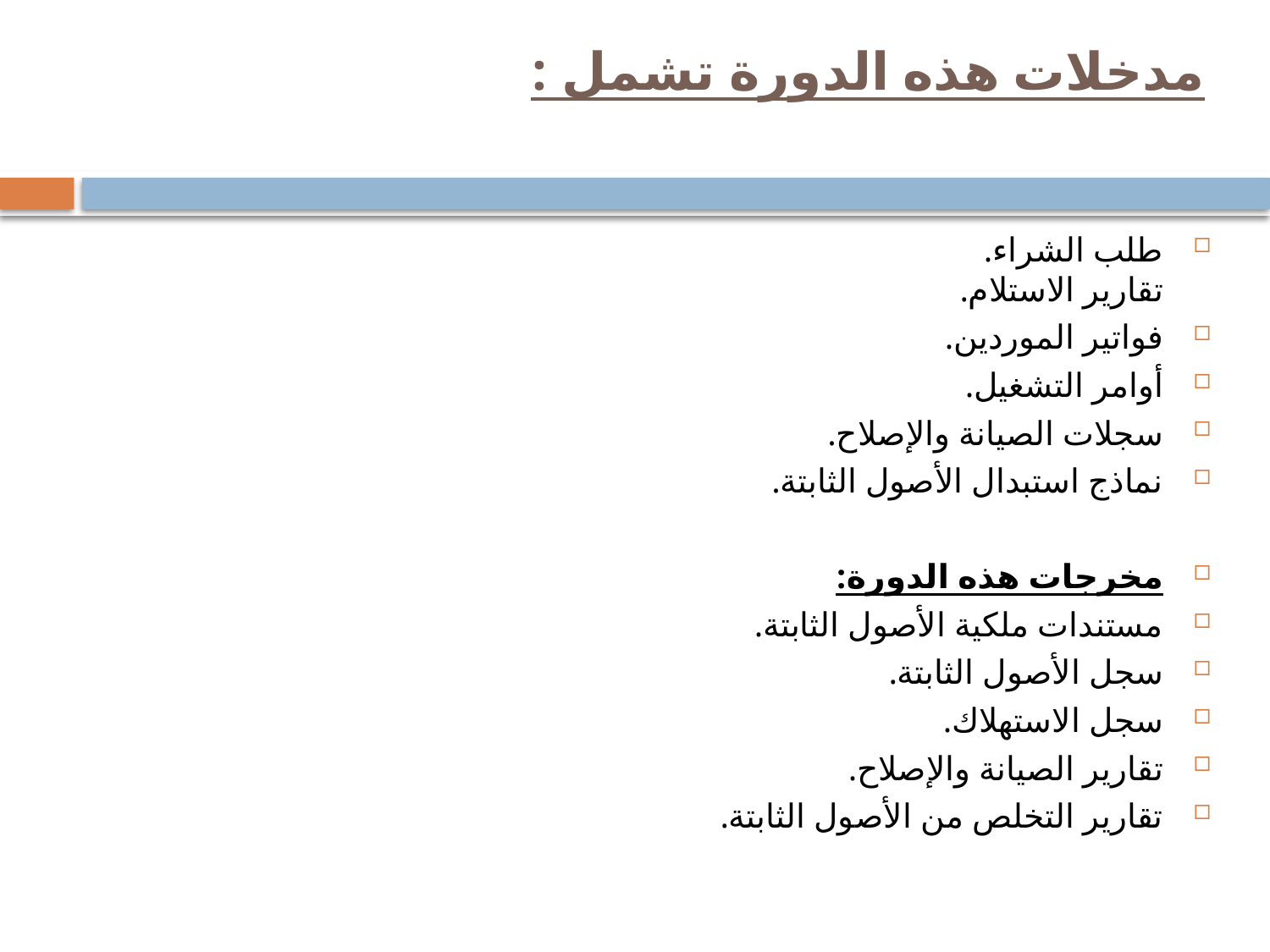

# مدخلات هذه الدورة تشمل :
طلب الشراء.
تقارير الاستلام.
فواتير الموردين.
أوامر التشغيل.
سجلات الصيانة والإصلاح.
نماذج استبدال الأصول الثابتة.

مخرجات هذه الدورة:
مستندات ملكية الأصول الثابتة.
سجل الأصول الثابتة.
سجل الاستهلاك.
تقارير الصيانة والإصلاح.
تقارير التخلص من الأصول الثابتة.